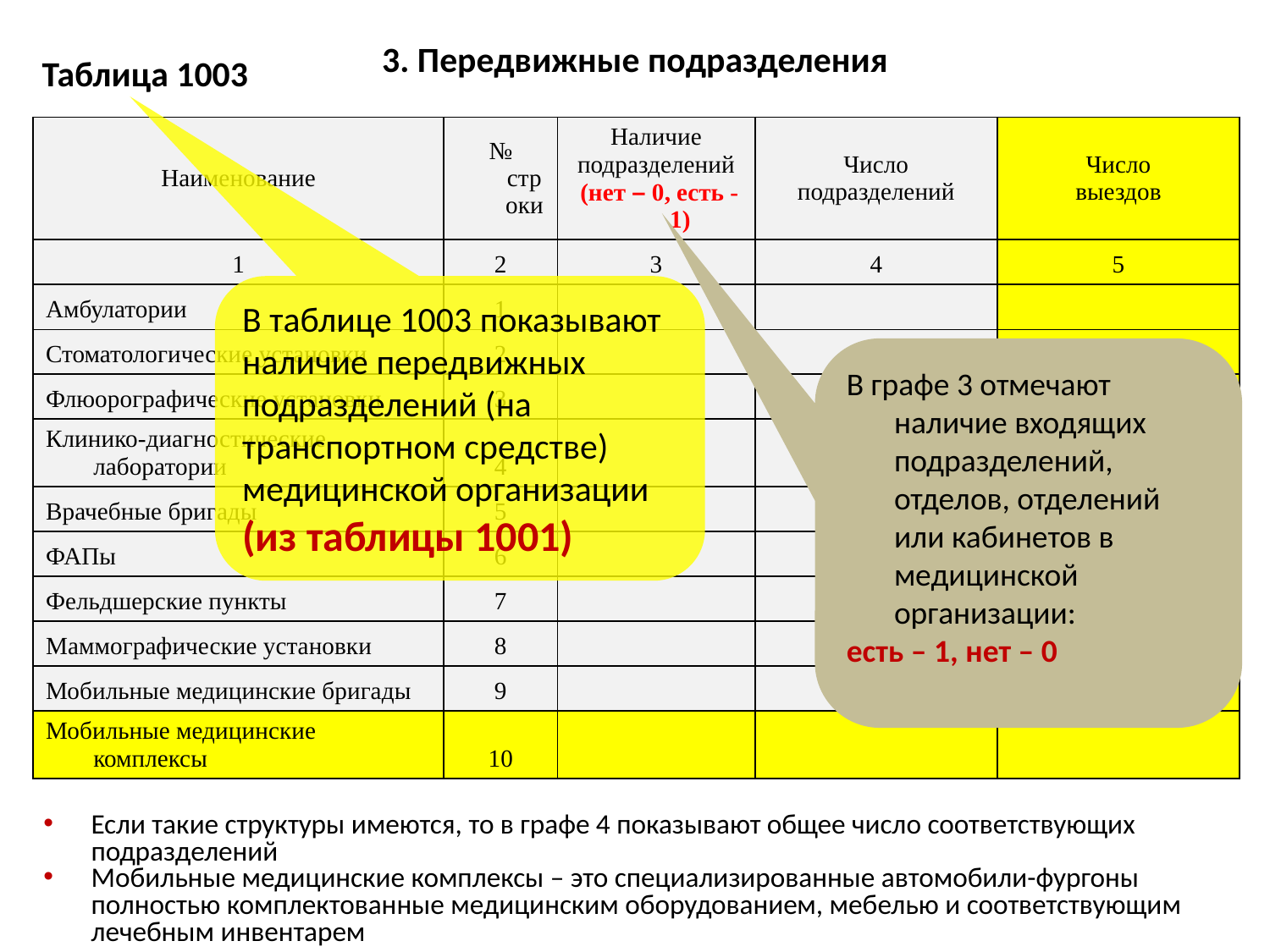

3. Передвижные подразделения
Таблица 1003
| Наименование | № строки | Наличие подразделений (нет – 0, есть - 1) | Число подразделений | Число выездов |
| --- | --- | --- | --- | --- |
| 1 | 2 | 3 | 4 | 5 |
| Амбулатории | 1 |  |  |  |
| Стоматологические установки | 2 |  |  |  |
| Флюорографические установки | 3 |  |  |  |
| Клинико-диагностические лаборатории | 4 |  |  |  |
| Врачебные бригады | 5 |  |  |  |
| ФАПы | 6 |  |  |  |
| Фельдшерские пункты | 7 |  |  |  |
| Маммографические установки | 8 |  |  |  |
| Мобильные медицинские бригады | 9 |  |  |  |
| Мобильные медицинские комплексы | 10 |  |  |  |
В таблице 1003 показывают наличие передвижных подразделений (на транспортном средстве) медицинской организации (из таблицы 1001)
В графе 3 отмечают наличие входящих подразделений, отделов, отделений или кабинетов в медицинской организации:
есть – 1, нет – 0
Если такие структуры имеются, то в графе 4 показывают общее число соответствующих подразделений
Мобильные медицинские комплексы – это специализированные автомобили-фургоны полностью комплектованные медицинским оборудованием, мебелью и соответствующим лечебным инвентарем
38